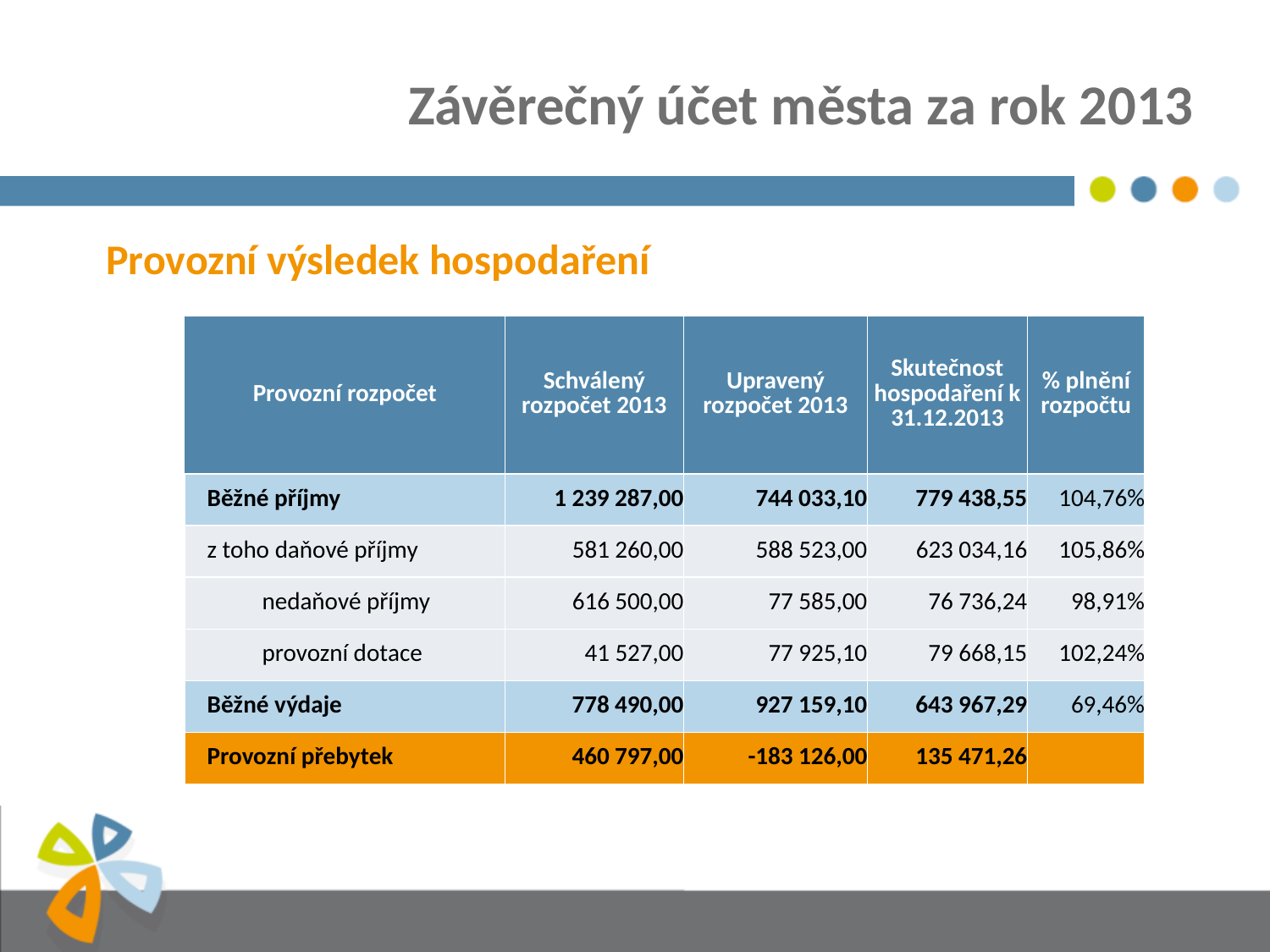

# Závěrečný účet města za rok 2013
Provozní výsledek hospodaření

| Provozní rozpočet | Schválený rozpočet 2013 | Upravený rozpočet 2013 | Skutečnost hospodaření k 31.12.2013 | % plnění rozpočtu |
| --- | --- | --- | --- | --- |
| Běžné příjmy | 1 239 287,00 | 744 033,10 | 779 438,55 | 104,76% |
| z toho daňové příjmy | 581 260,00 | 588 523,00 | 623 034,16 | 105,86% |
| nedaňové příjmy | 616 500,00 | 77 585,00 | 76 736,24 | 98,91% |
| provozní dotace | 41 527,00 | 77 925,10 | 79 668,15 | 102,24% |
| Běžné výdaje | 778 490,00 | 927 159,10 | 643 967,29 | 69,46% |
| Provozní přebytek | 460 797,00 | -183 126,00 | 135 471,26 |  |